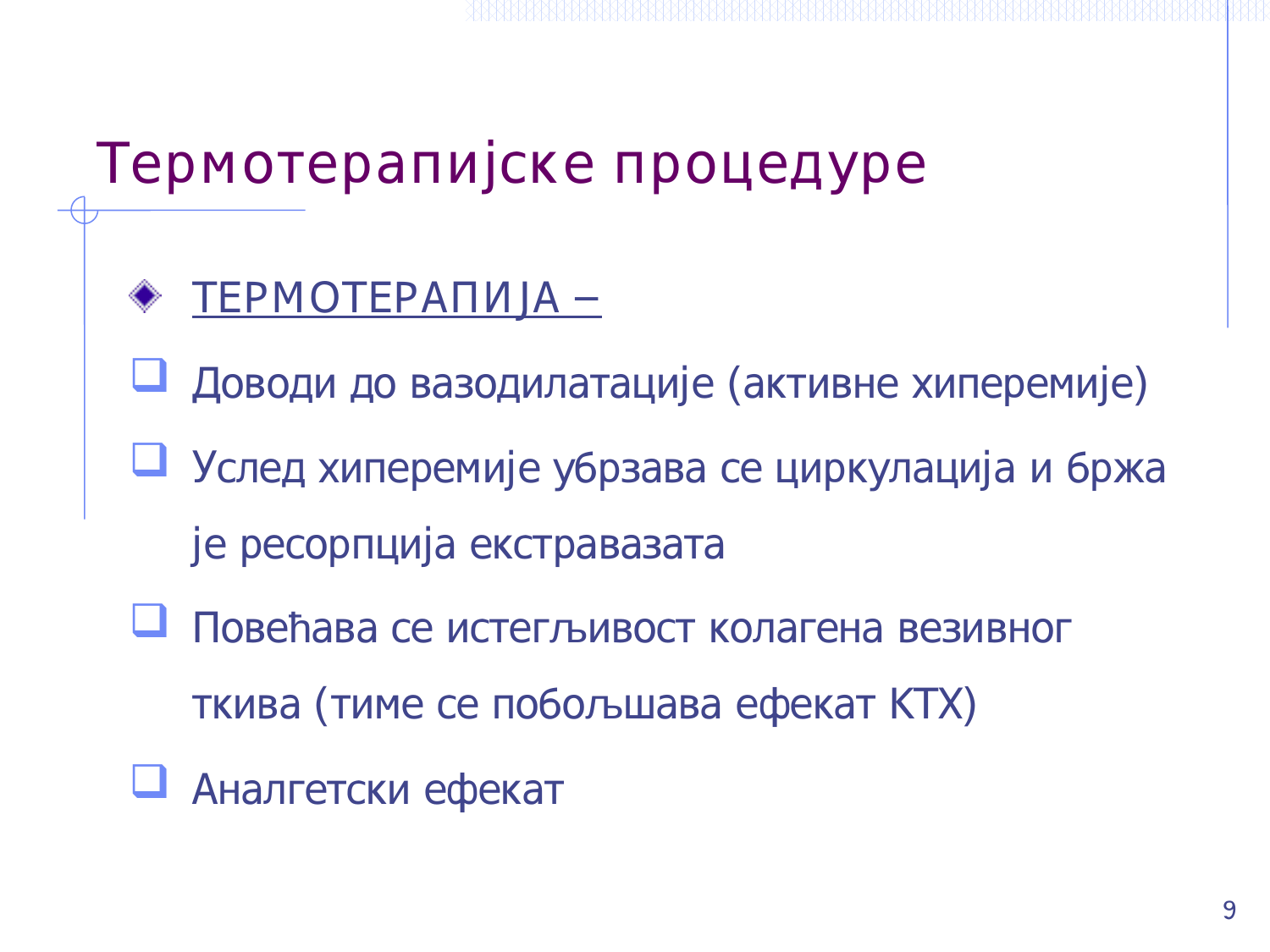

# Термотерапијске процедуре
ТЕРМОТЕРАПИЈА –
Доводи до вазодилатације (активне хиперемије)
Услед хиперемије убрзава се циркулација и бржа је ресорпција екстравазата
Повећава се истегљивост колагена везивног ткива (тиме се побoљшава ефекат КТХ)
Аналгетски ефекат

9